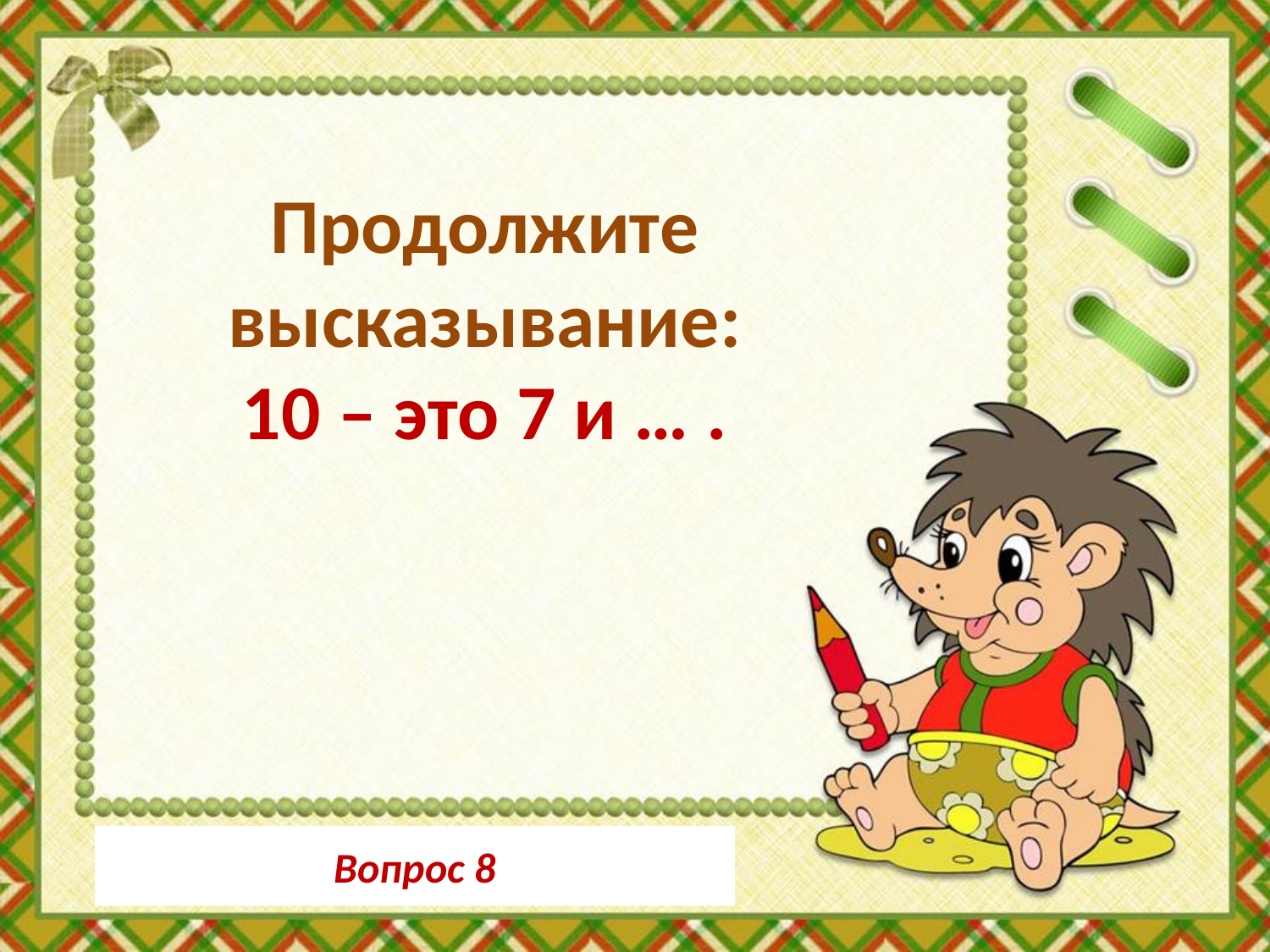

Продолжите высказывание:
10 – это 7 и … .
Вопрос 8